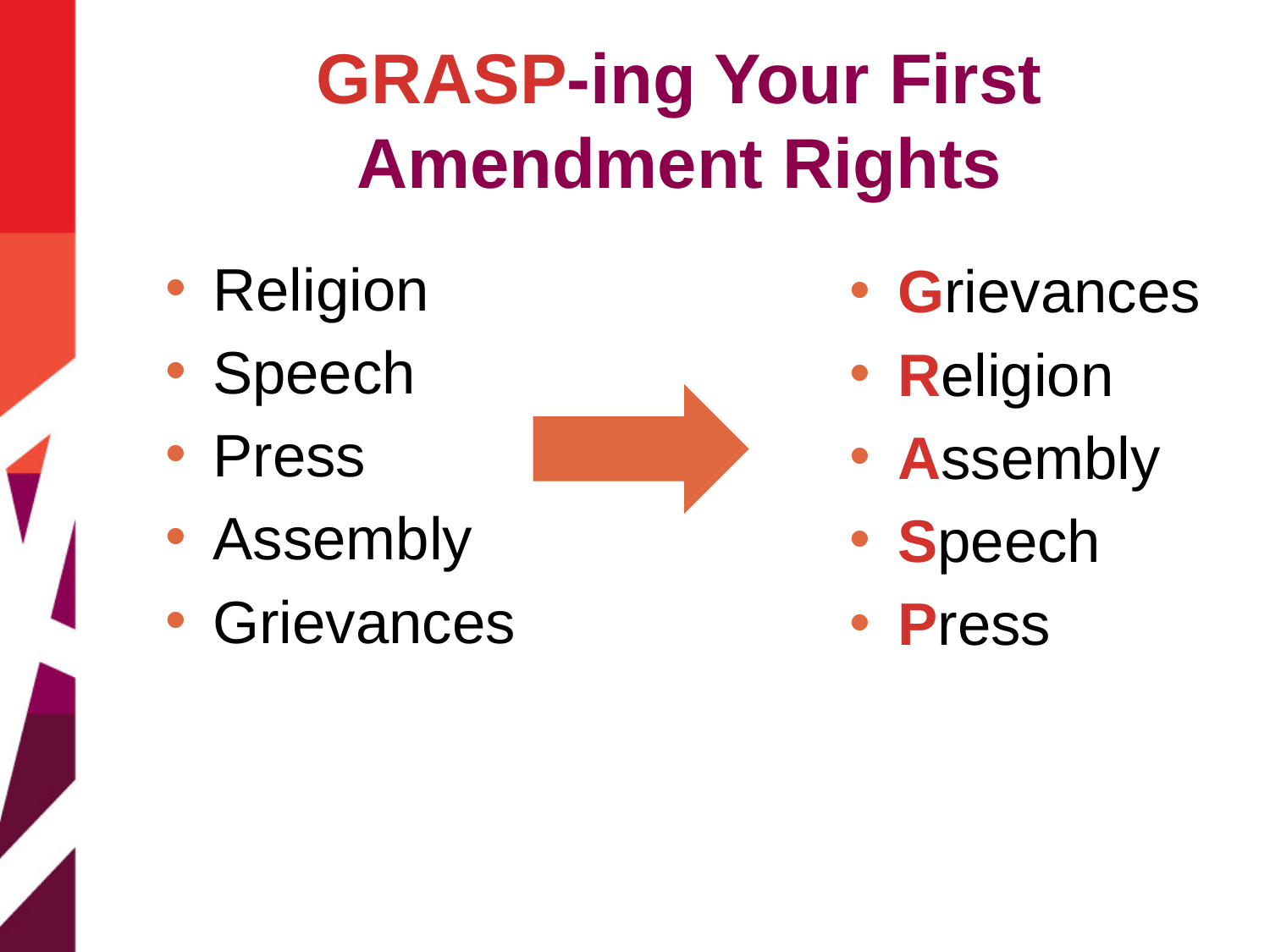

# GRASP-ing Your First Amendment Rights
Religion
Speech
Press
Assembly
Grievances
Grievances
Religion
Assembly
Speech
Press